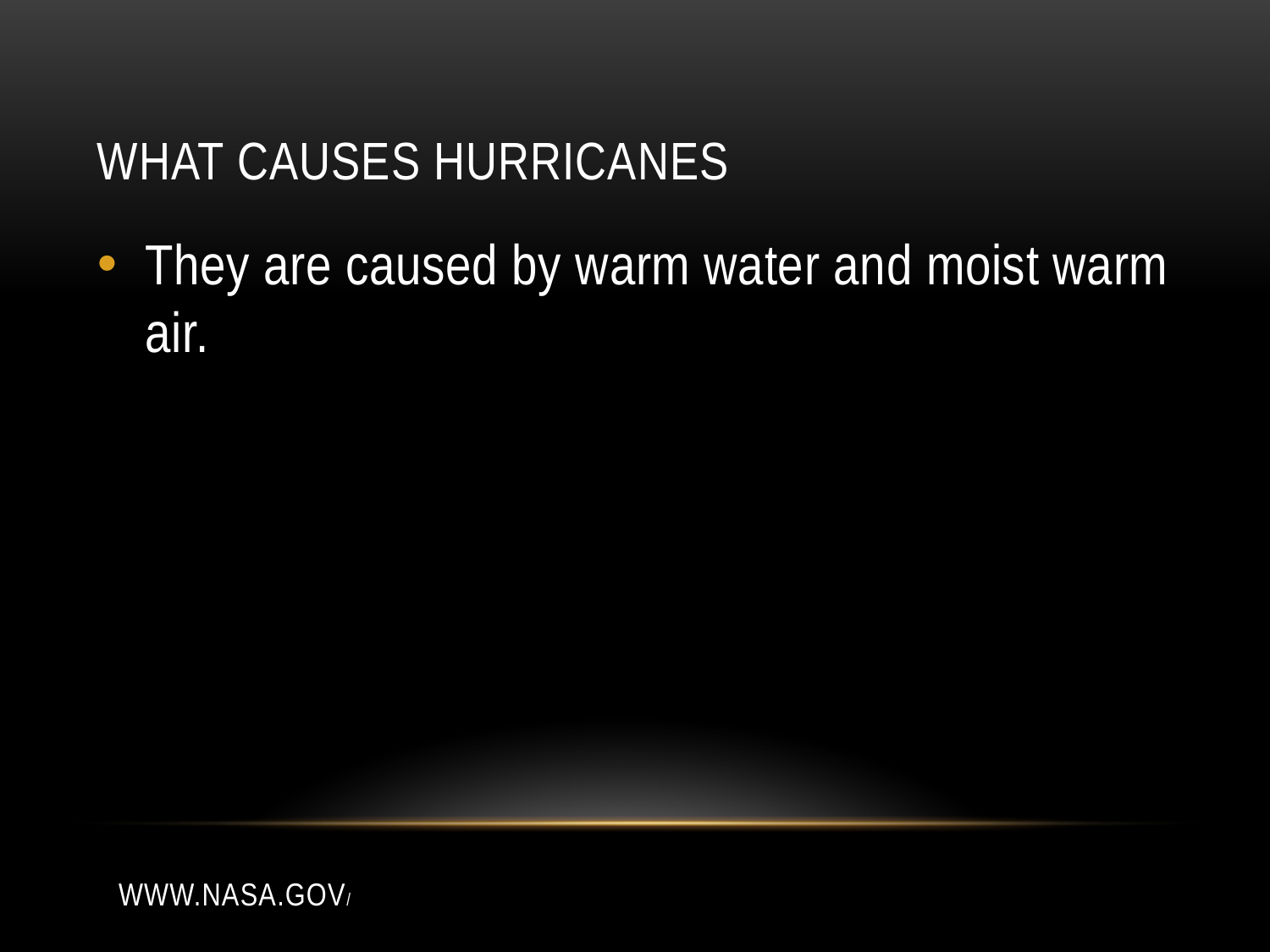

# What causes hurricanes
They are caused by warm water and moist warm air.
www.nasa.gov/